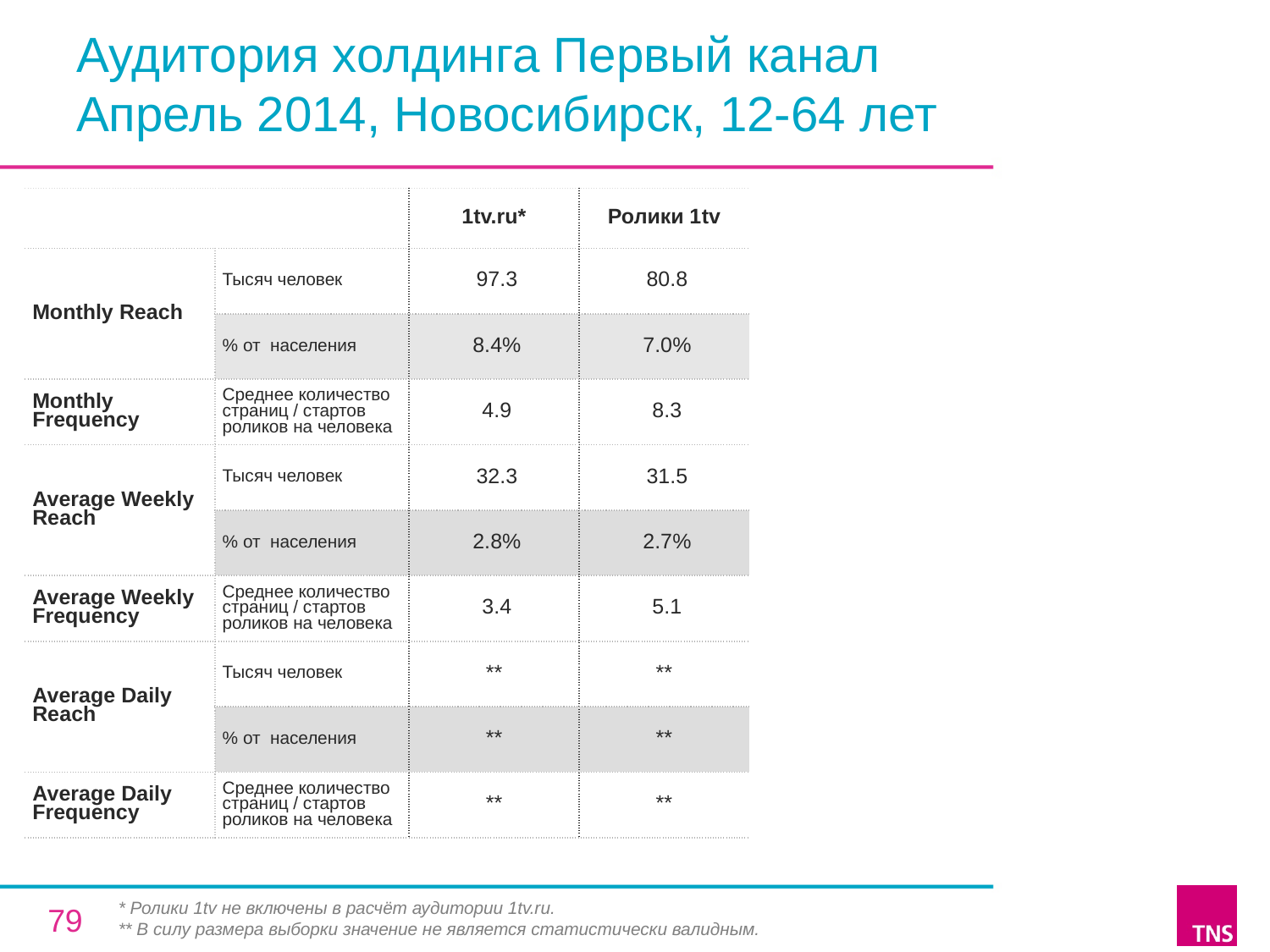

# Аудитория холдинга Первый канал Апрель 2014, Новосибирск, 12-64 лет
|  |  | 1tv.ru\* | Ролики 1tv |
| --- | --- | --- | --- |
| Monthly Reach | Тысяч человек | 97.3 | 80.8 |
|  | % от населения | 8.4% | 7.0% |
| Monthly Frequency | Среднее количество страниц / стартов роликов на человека | 4.9 | 8.3 |
| Average Weekly Reach | Тысяч человек | 32.3 | 31.5 |
|  | % от населения | 2.8% | 2.7% |
| Average Weekly Frequency | Среднее количество страниц / стартов роликов на человека | 3.4 | 5.1 |
| Average Daily Reach | Тысяч человек | \*\* | \*\* |
|  | % от населения | \*\* | \*\* |
| Average Daily Frequency | Среднее количество страниц / стартов роликов на человека | \*\* | \*\* |
* Ролики 1tv не включены в расчёт аудитории 1tv.ru.
** В силу размера выборки значение не является статистически валидным.
79